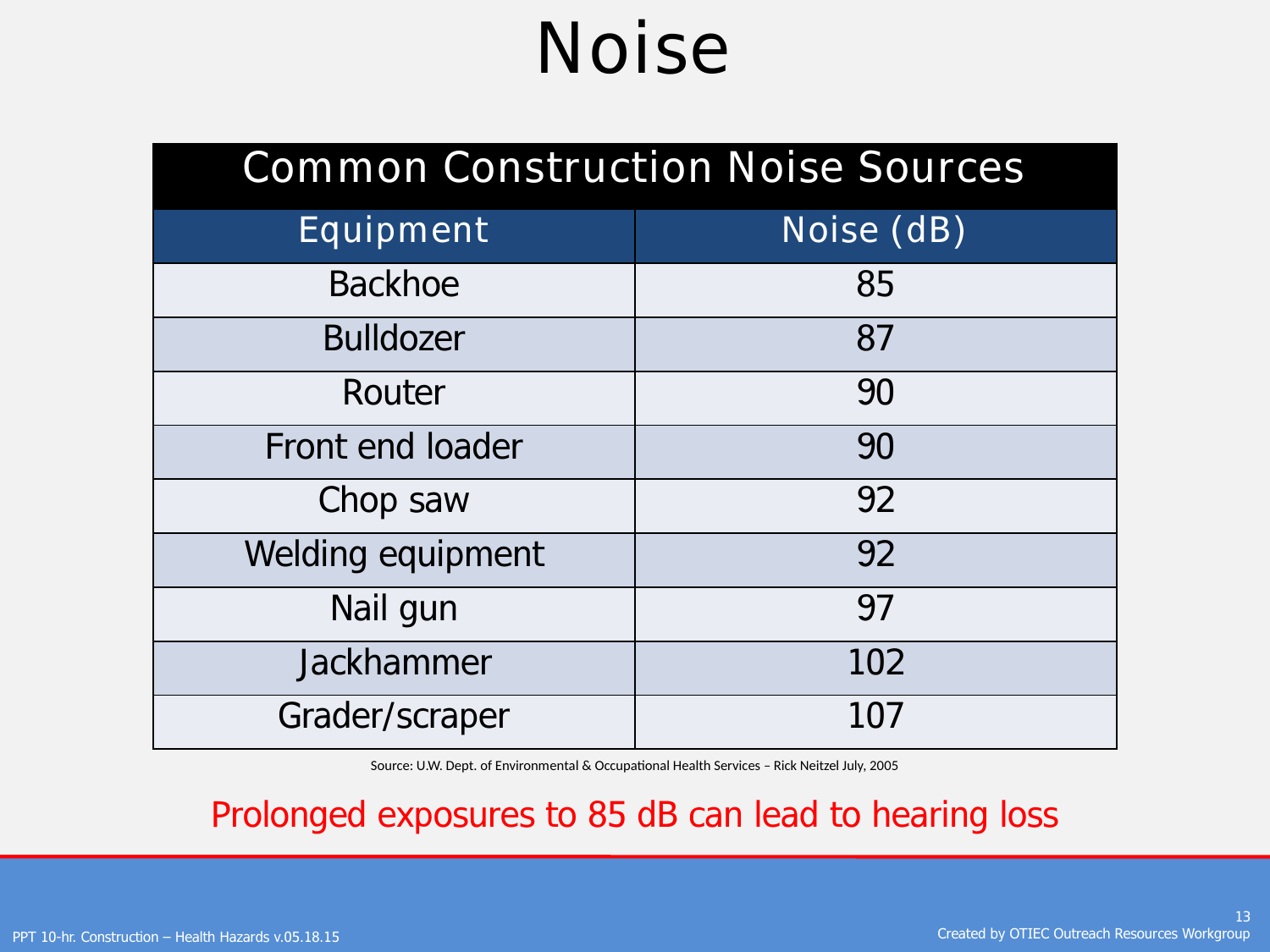

# Noise
| Common Construction Noise Sources |  |
| --- | --- |
| Equipment | Noise (dB) |
| Backhoe | 85 |
| Bulldozer | 87 |
| Router | 90 |
| Front end loader | 90 |
| Chop saw | 92 |
| Welding equipment | 92 |
| Nail gun | 97 |
| Jackhammer | 102 |
| Grader/scraper | 107 |
Source: U.W. Dept. of Environmental & Occupational Health Services – Rick Neitzel July, 2005
Prolonged exposures to 85 dB can lead to hearing loss